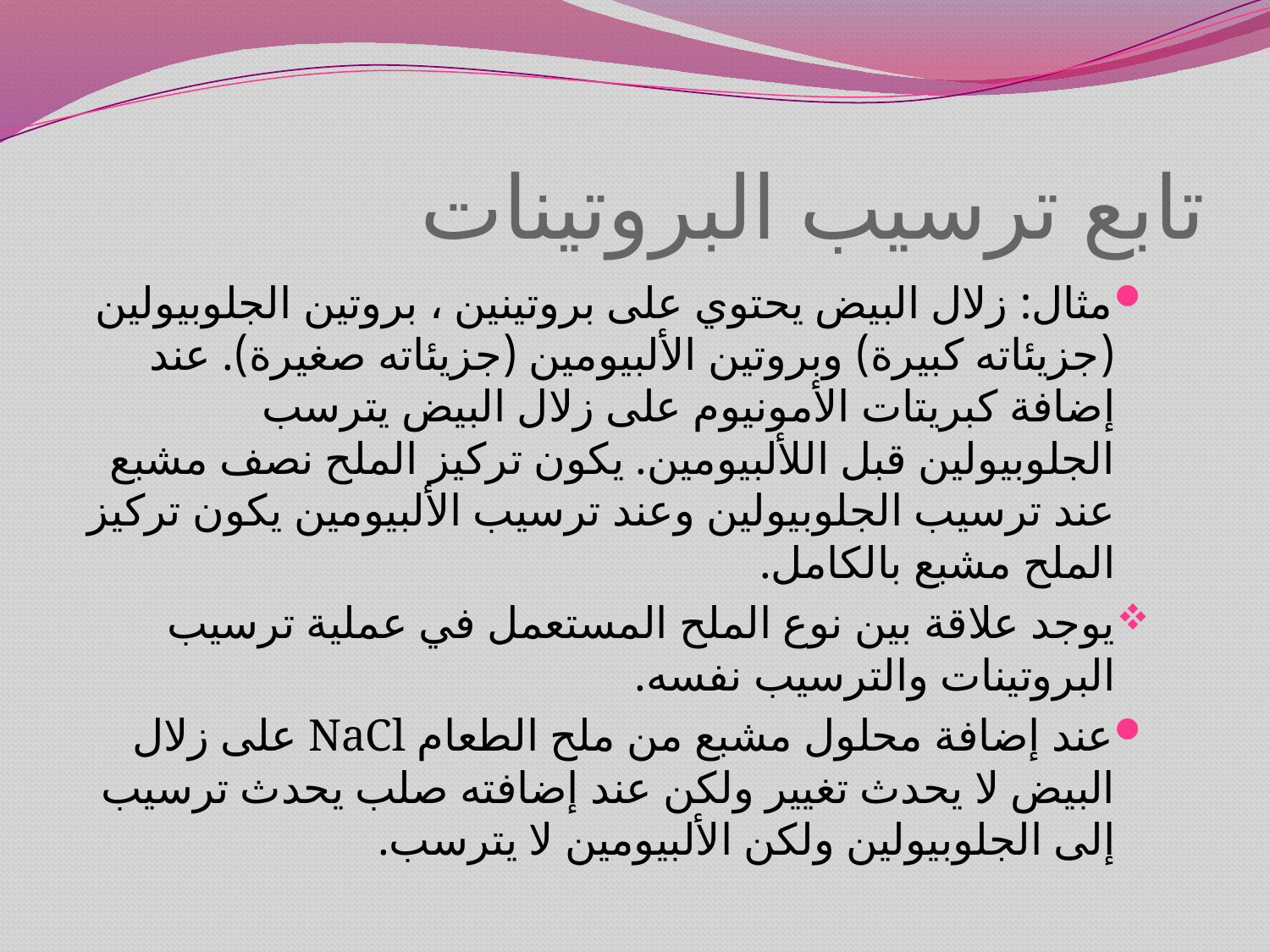

# تابع ترسيب البروتينات
مثال: زلال البيض يحتوي على بروتينين ، بروتين الجلوبيولين (جزيئاته كبيرة) وبروتين الألبيومين (جزيئاته صغيرة). عند إضافة كبريتات الأمونيوم على زلال البيض يترسب الجلوبيولين قبل اللألبيومين. يكون تركيز الملح نصف مشبع عند ترسيب الجلوبيولين وعند ترسيب الألبيومين يكون تركيز الملح مشبع بالكامل.
يوجد علاقة بين نوع الملح المستعمل في عملية ترسيب البروتينات والترسيب نفسه.
عند إضافة محلول مشبع من ملح الطعام NaCl على زلال البيض لا يحدث تغيير ولكن عند إضافته صلب يحدث ترسيب إلى الجلوبيولين ولكن الألبيومين لا يترسب.